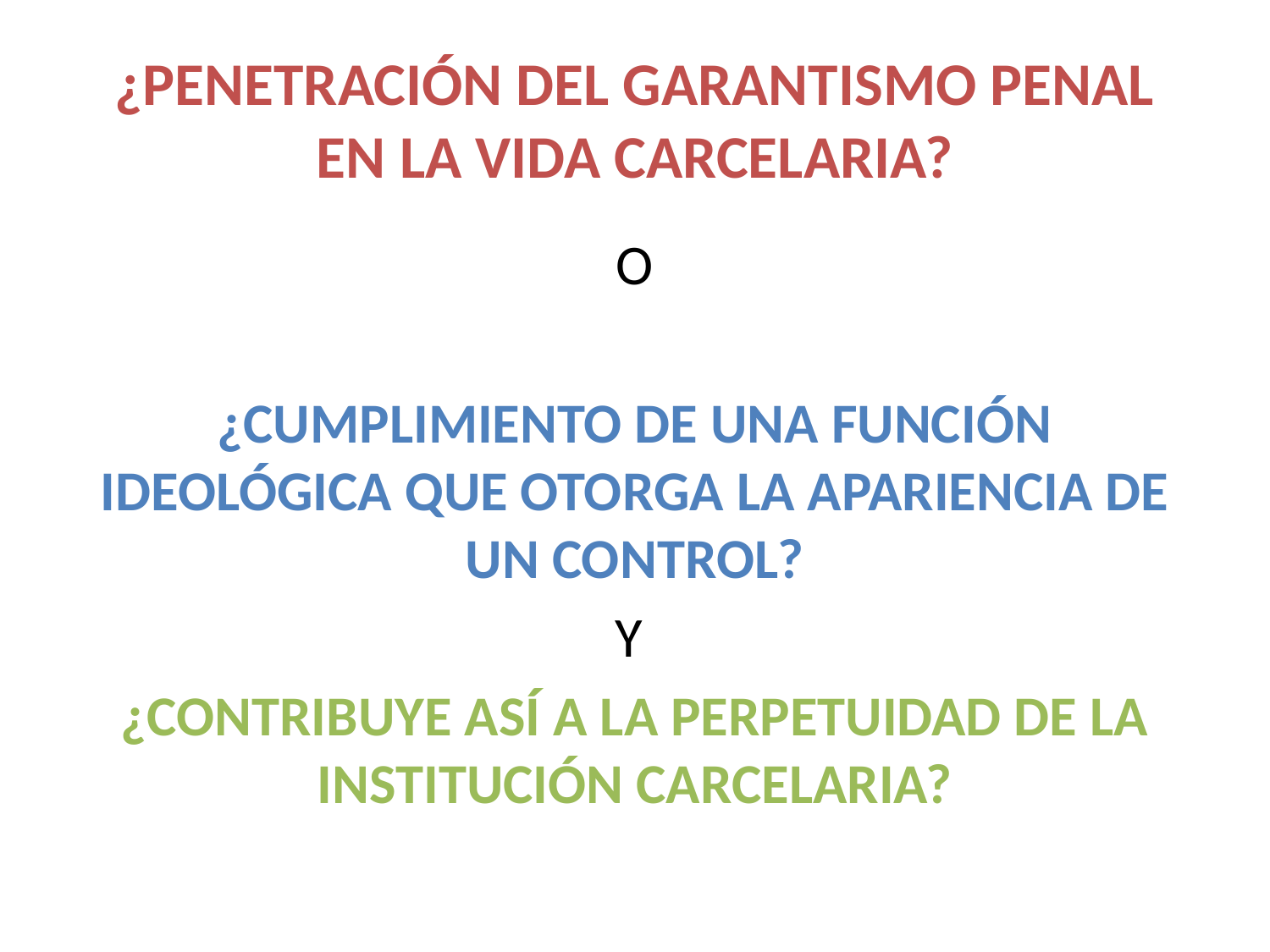

# ¿PENETRACIÓN DEL GARANTISMO PENAL EN LA VIDA CARCELARIA?
O

¿CUMPLIMIENTO DE UNA FUNCIÓN IDEOLÓGICA QUE OTORGA LA APARIENCIA DE UN CONTROL?
Y
¿CONTRIBUYE ASÍ A LA PERPETUIDAD DE LA INSTITUCIÓN CARCELARIA?